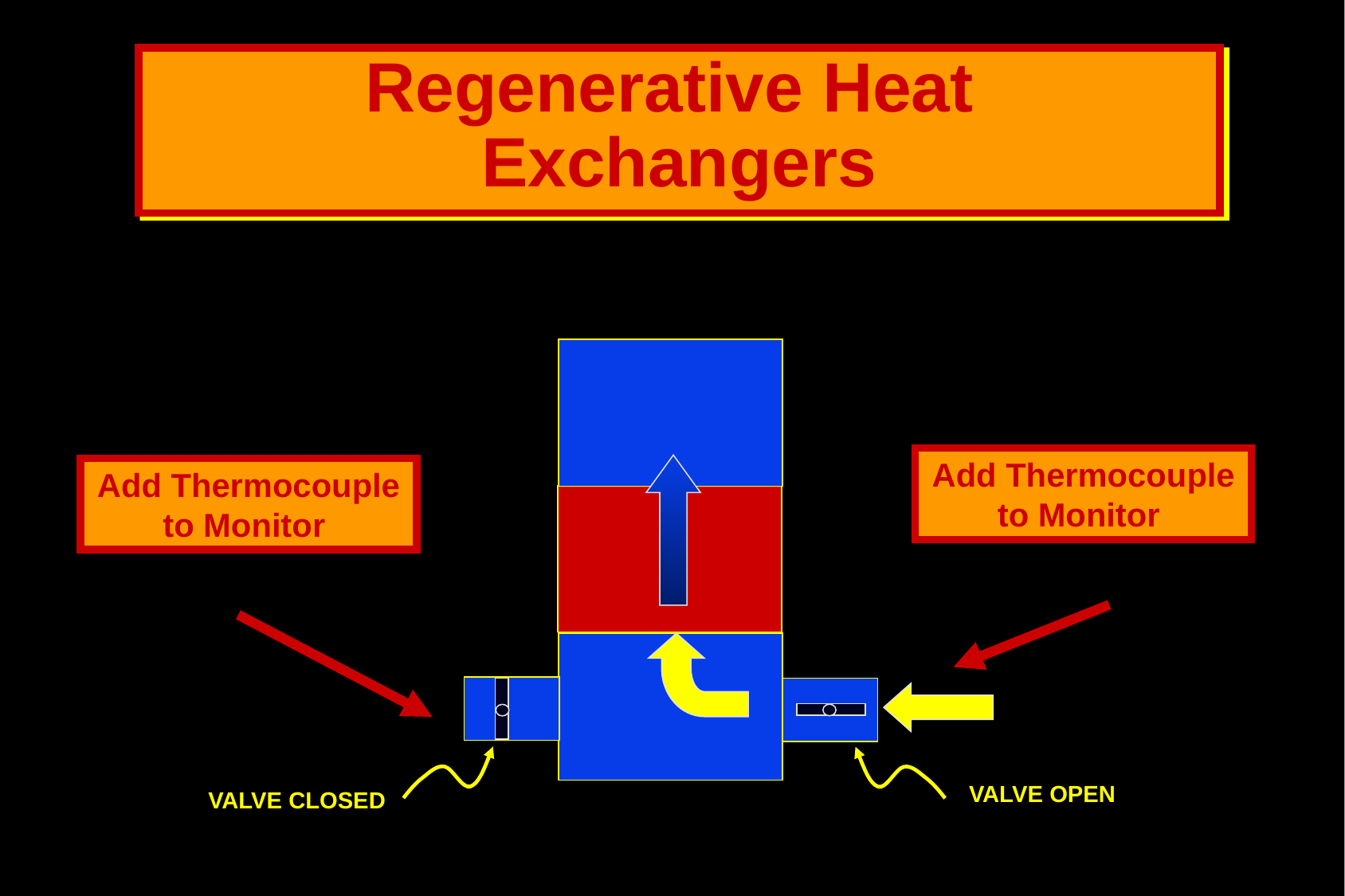

Regenerative Heat
Exchangers

Add Thermocouple to Monitor
Add Thermocouple to Monitor

VALVE OPEN
VALVE CLOSED